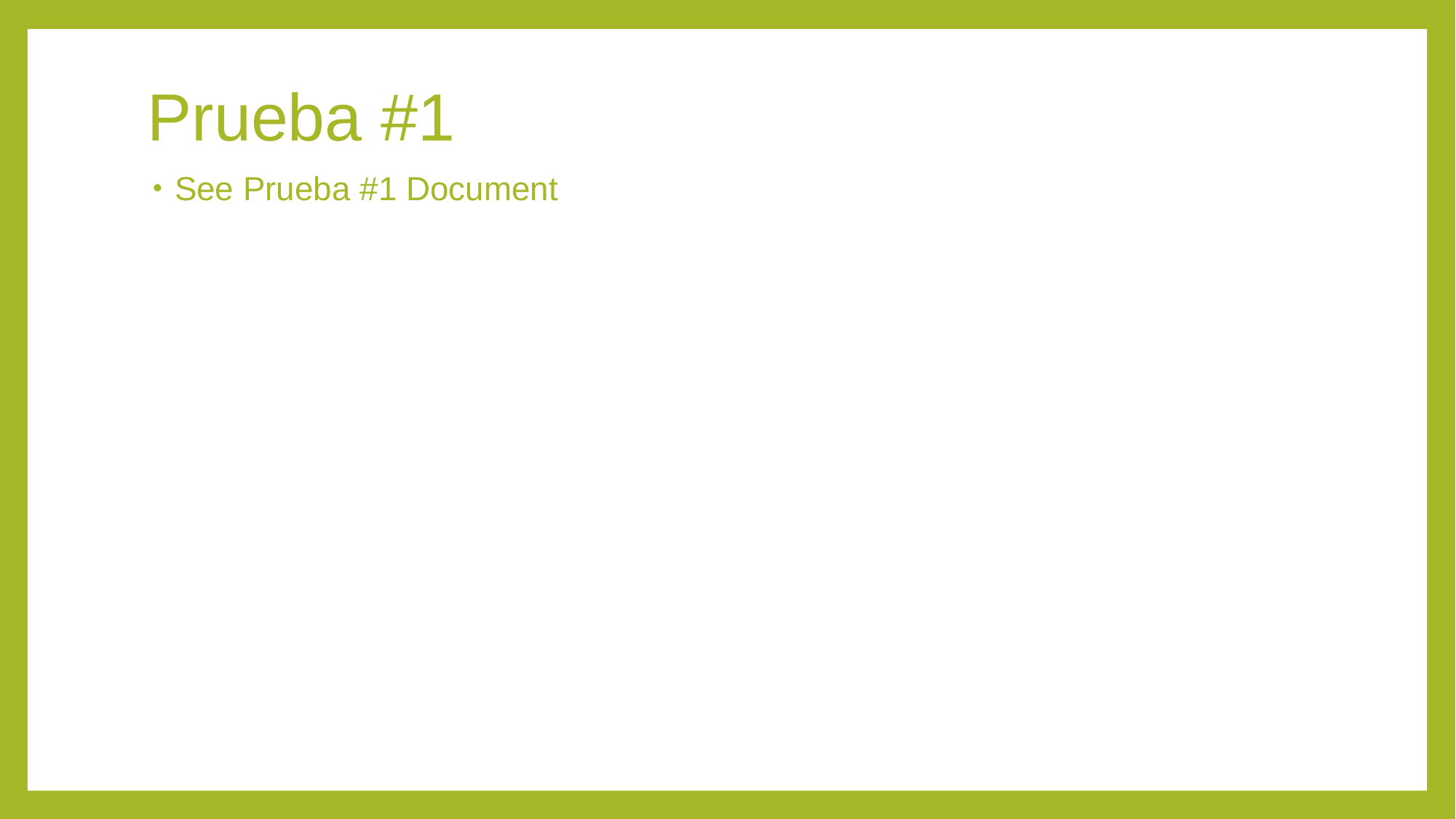

# Prueba #1
See Prueba #1 Document